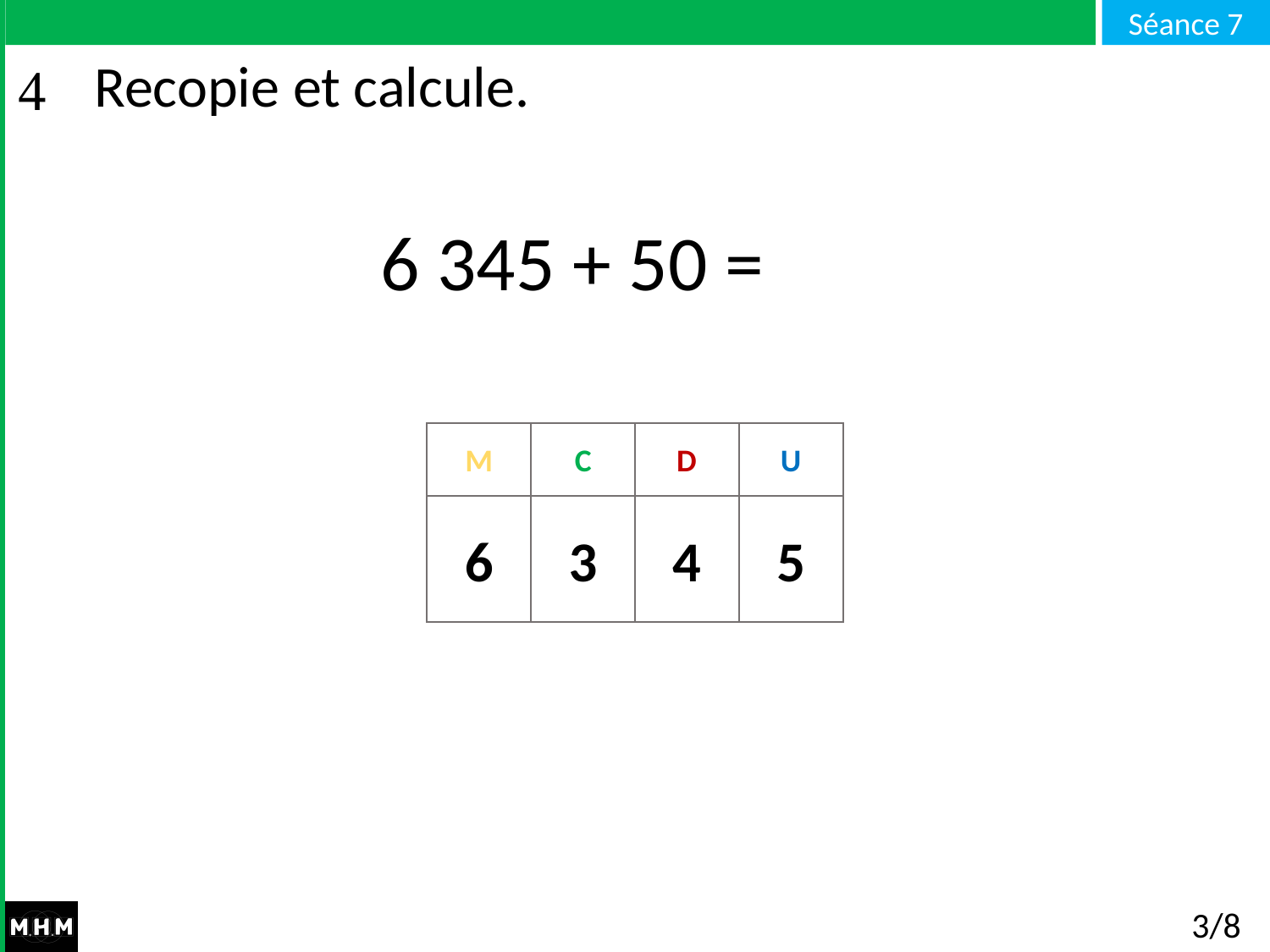

# Recopie et calcule.
6 345 + 50 =
M
C
D
U
6
3
4
5
3/8